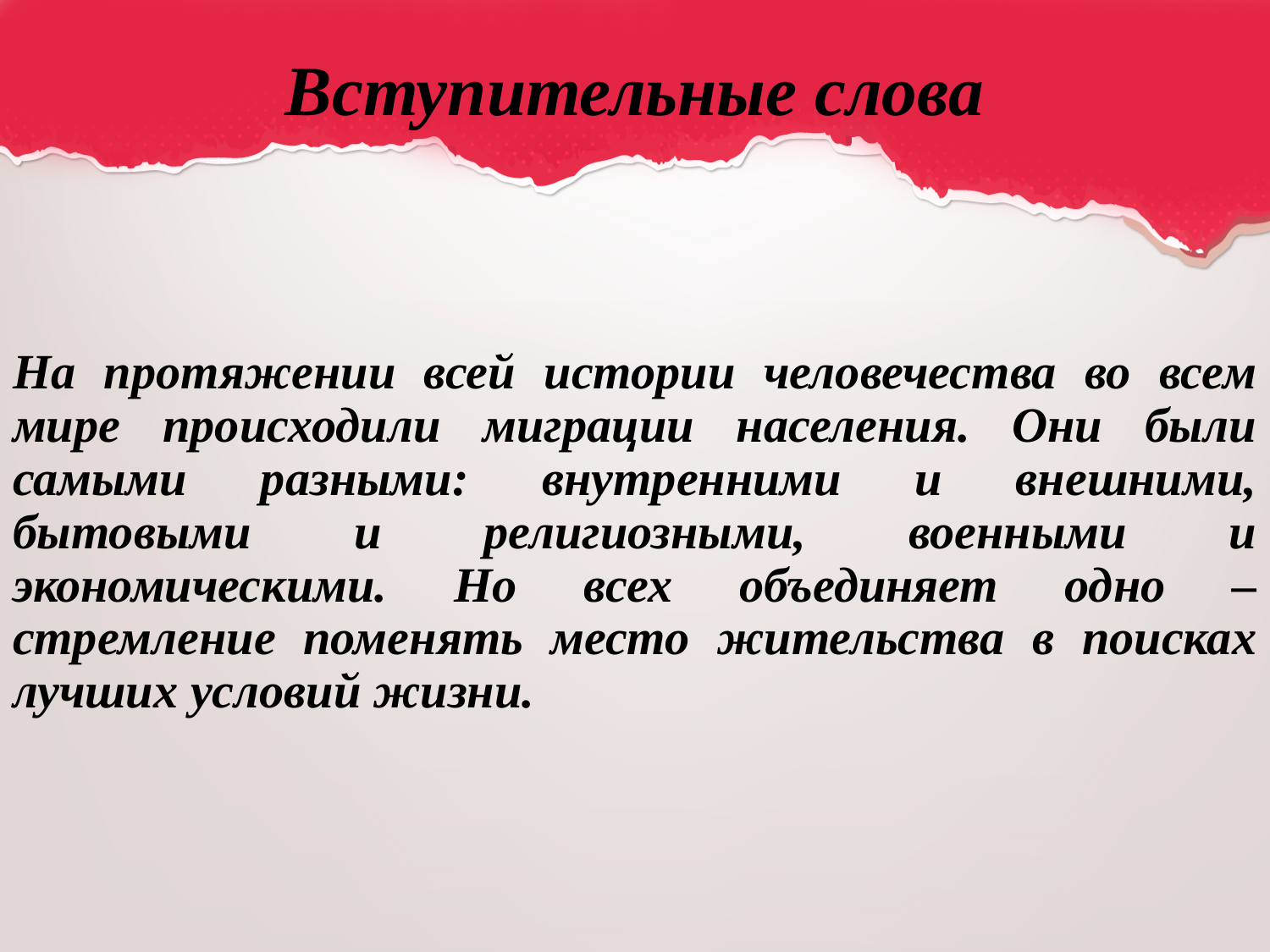

# Вступительные слова
На протяжении всей истории человечества во всем мире происходили миграции населения. Они были самыми разными: внутренними и внешними, бытовыми и религиозными, военными и экономическими. Но всех объединяет одно – стремление поменять место жительства в поисках лучших условий жизни.